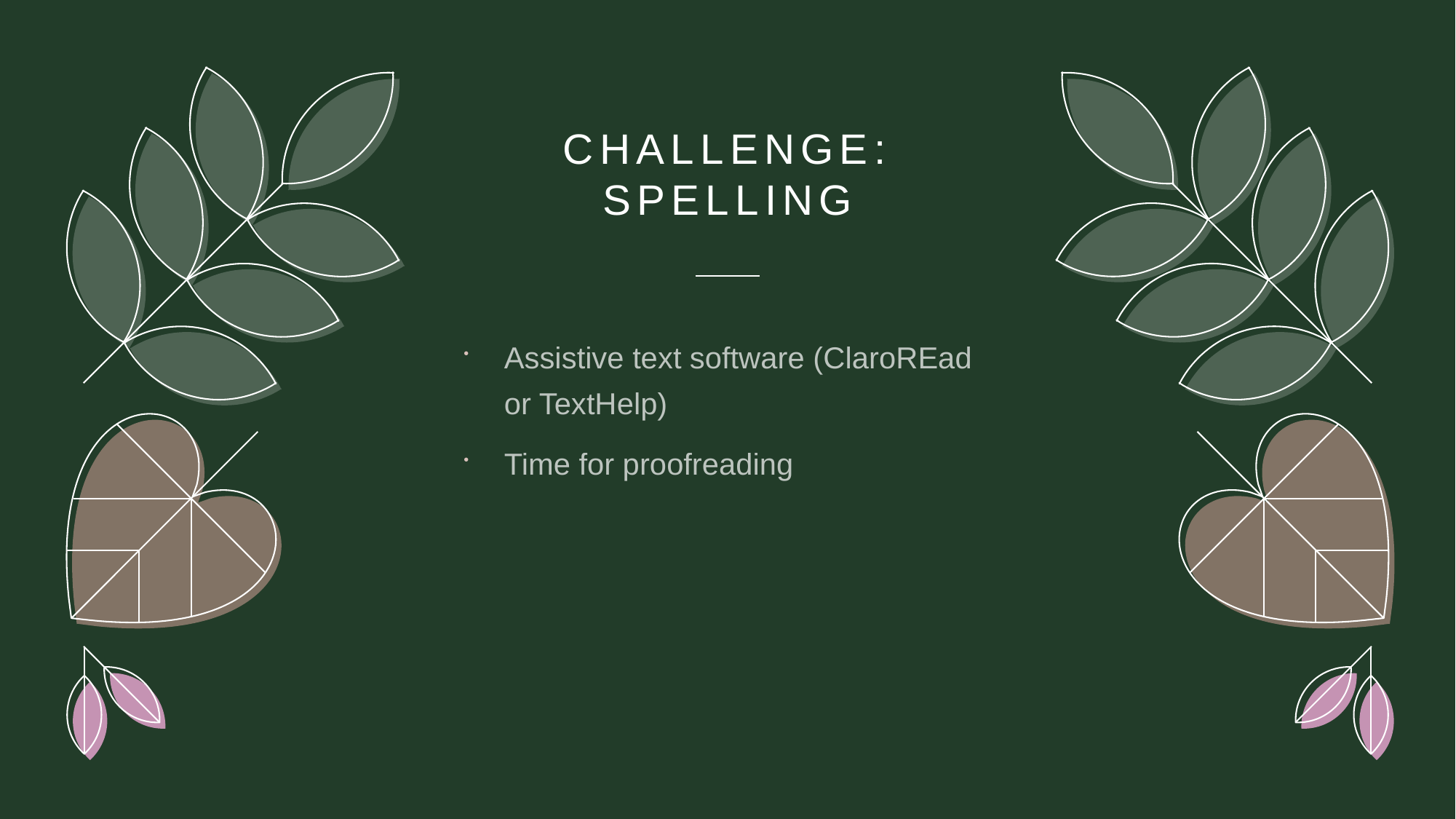

# Challenge: spelling
Assistive text software (ClaroREad or TextHelp)
Time for proofreading